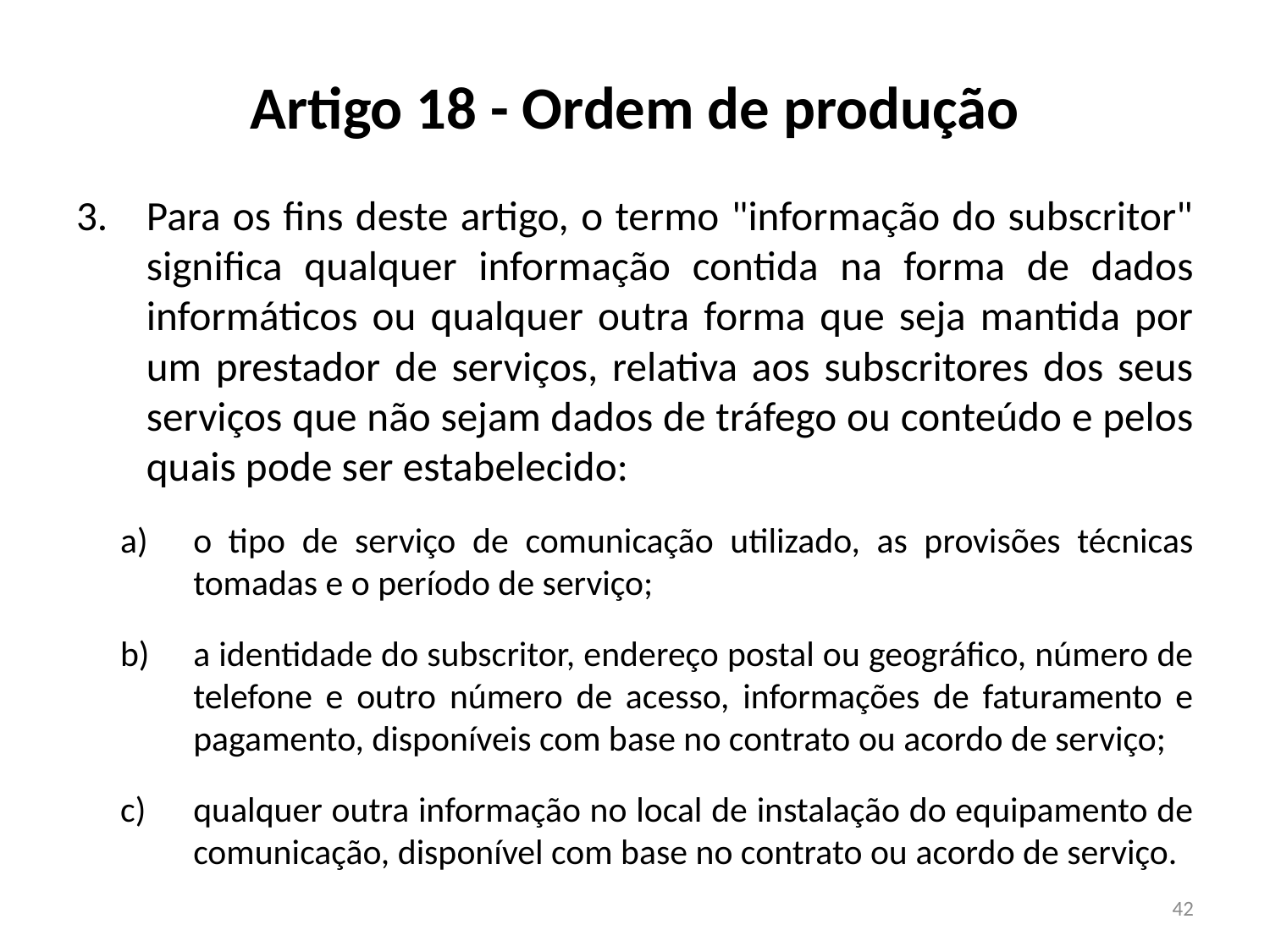

# Artigo 18 - Ordem de produção
Para os fins deste artigo, o termo "informação do subscritor" significa qualquer informação contida na forma de dados informáticos ou qualquer outra forma que seja mantida por um prestador de serviços, relativa aos subscritores dos seus serviços que não sejam dados de tráfego ou conteúdo e pelos quais pode ser estabelecido:
o tipo de serviço de comunicação utilizado, as provisões técnicas tomadas e o período de serviço;
a identidade do subscritor, endereço postal ou geográfico, número de telefone e outro número de acesso, informações de faturamento e pagamento, disponíveis com base no contrato ou acordo de serviço;
qualquer outra informação no local de instalação do equipamento de comunicação, disponível com base no contrato ou acordo de serviço.
42